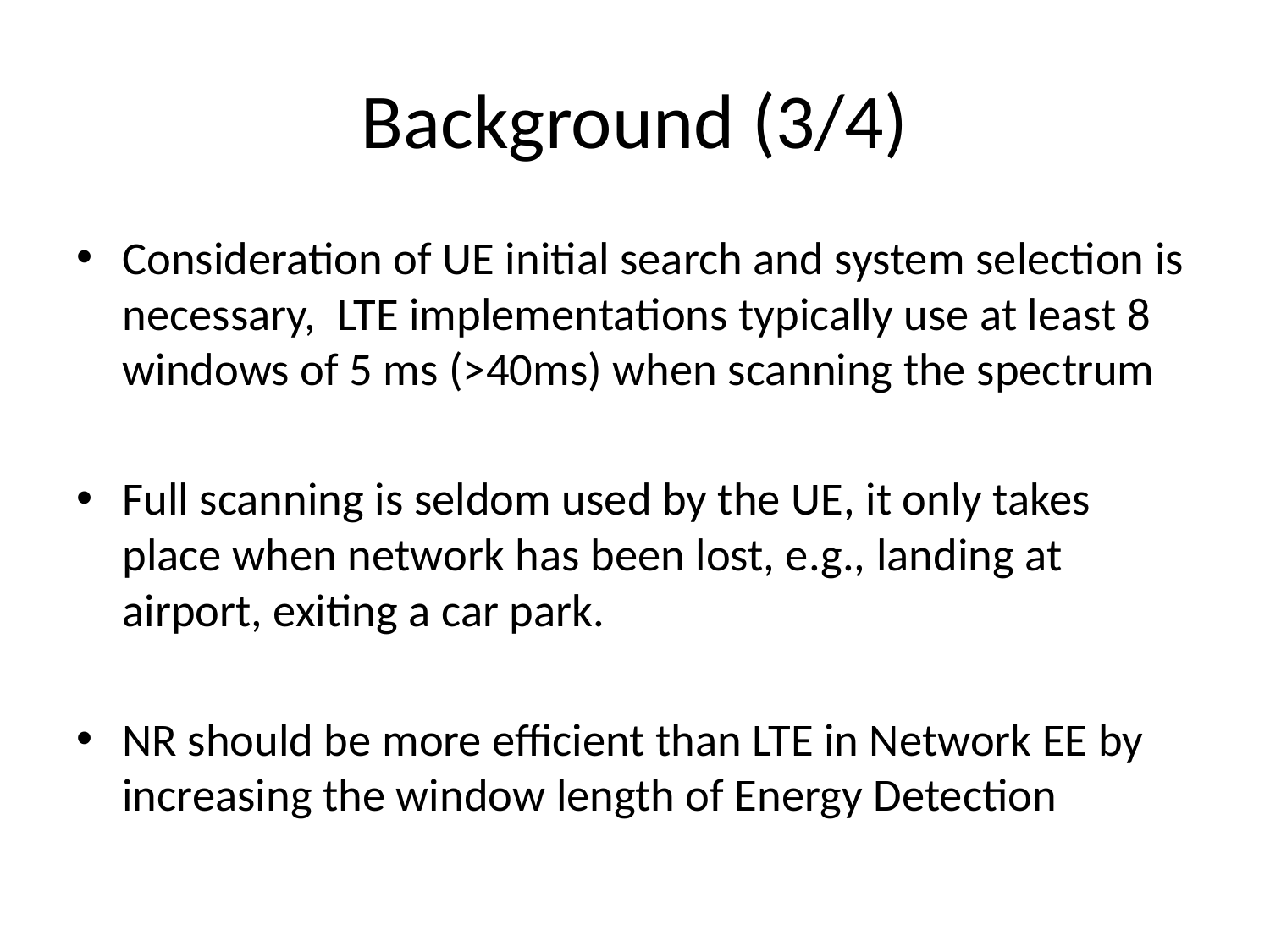

# Background (3/4)
Consideration of UE initial search and system selection is necessary,  LTE implementations typically use at least 8 windows of 5 ms (>40ms) when scanning the spectrum

Full scanning is seldom used by the UE, it only takes place when network has been lost, e.g., landing at airport, exiting a car park.

NR should be more efficient than LTE in Network EE by increasing the window length of Energy Detection